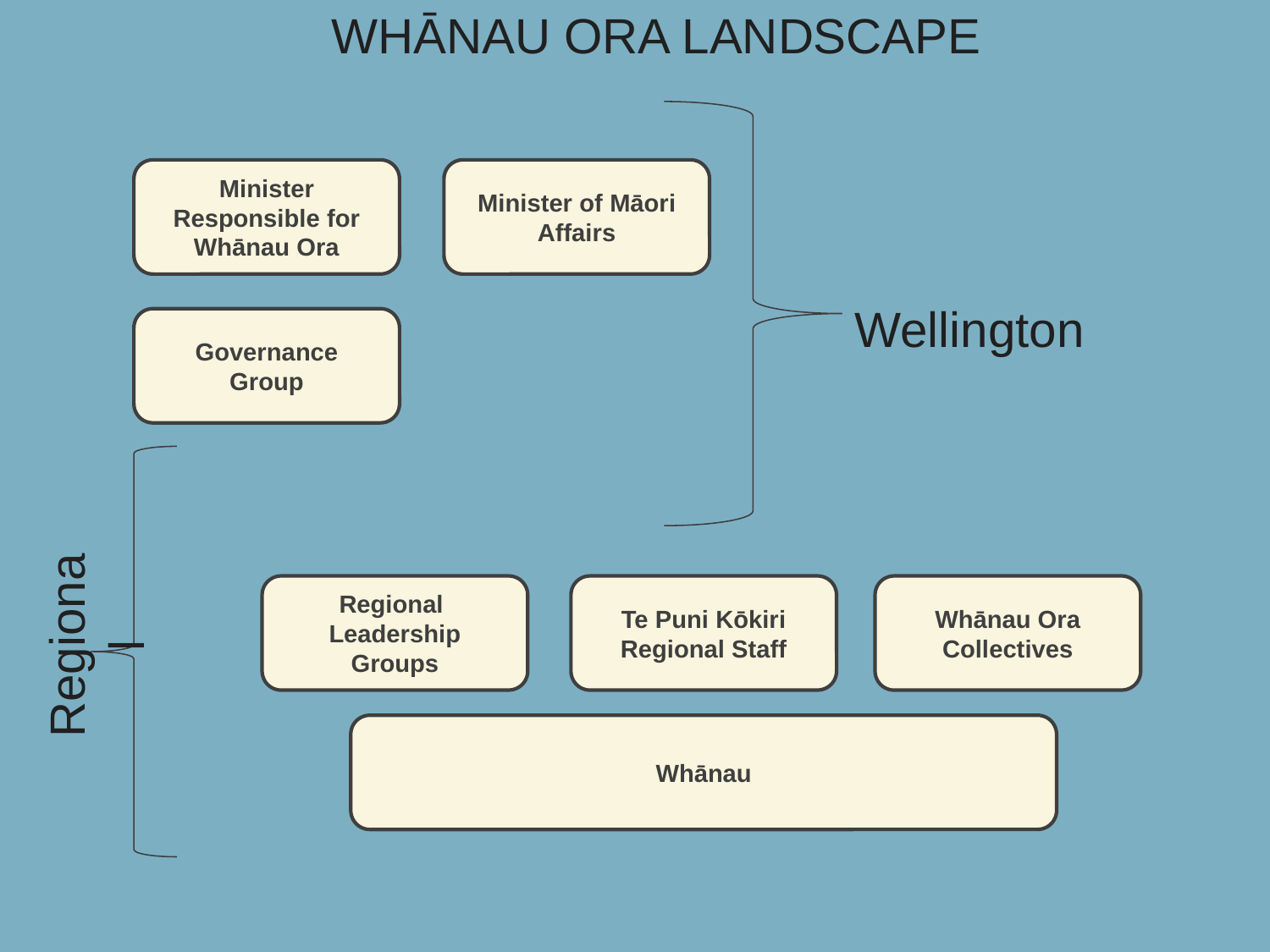

WHĀNAU ORA LANDSCAPE

Minister Responsible for Whānau Ora
Minister of Māori
Affairs

                                       Wellington

Governance
Group

Regional
Leadership
Groups
Te Puni Kōkiri
Regional Staff
Whānau Ora
Collectives
Regional
Whānau